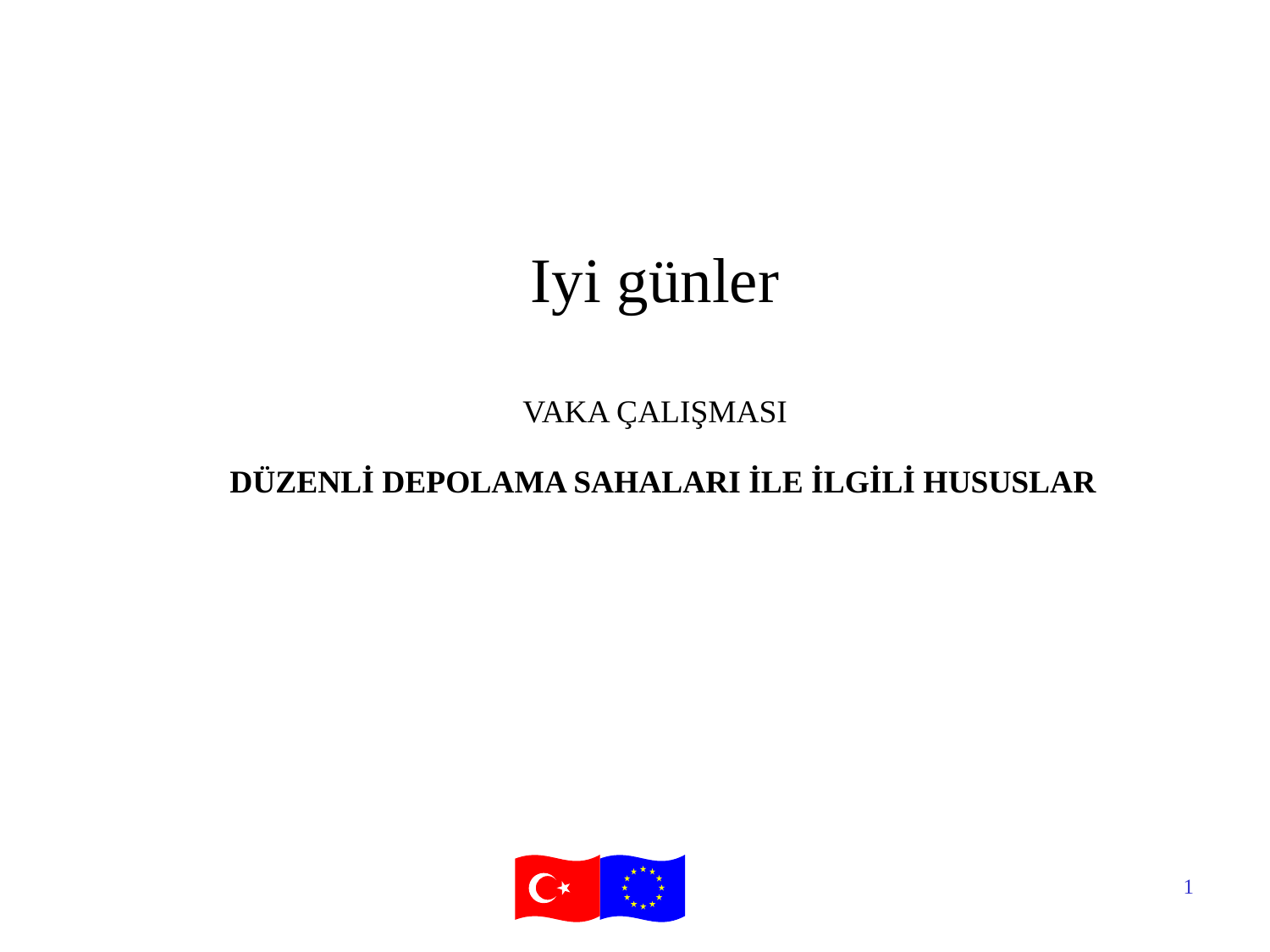

Iyi günler
VAKA ÇALIŞMASI
 DÜZENLİ DEPOLAMA SAHALARI İLE İLGİLİ HUSUSLAR
1